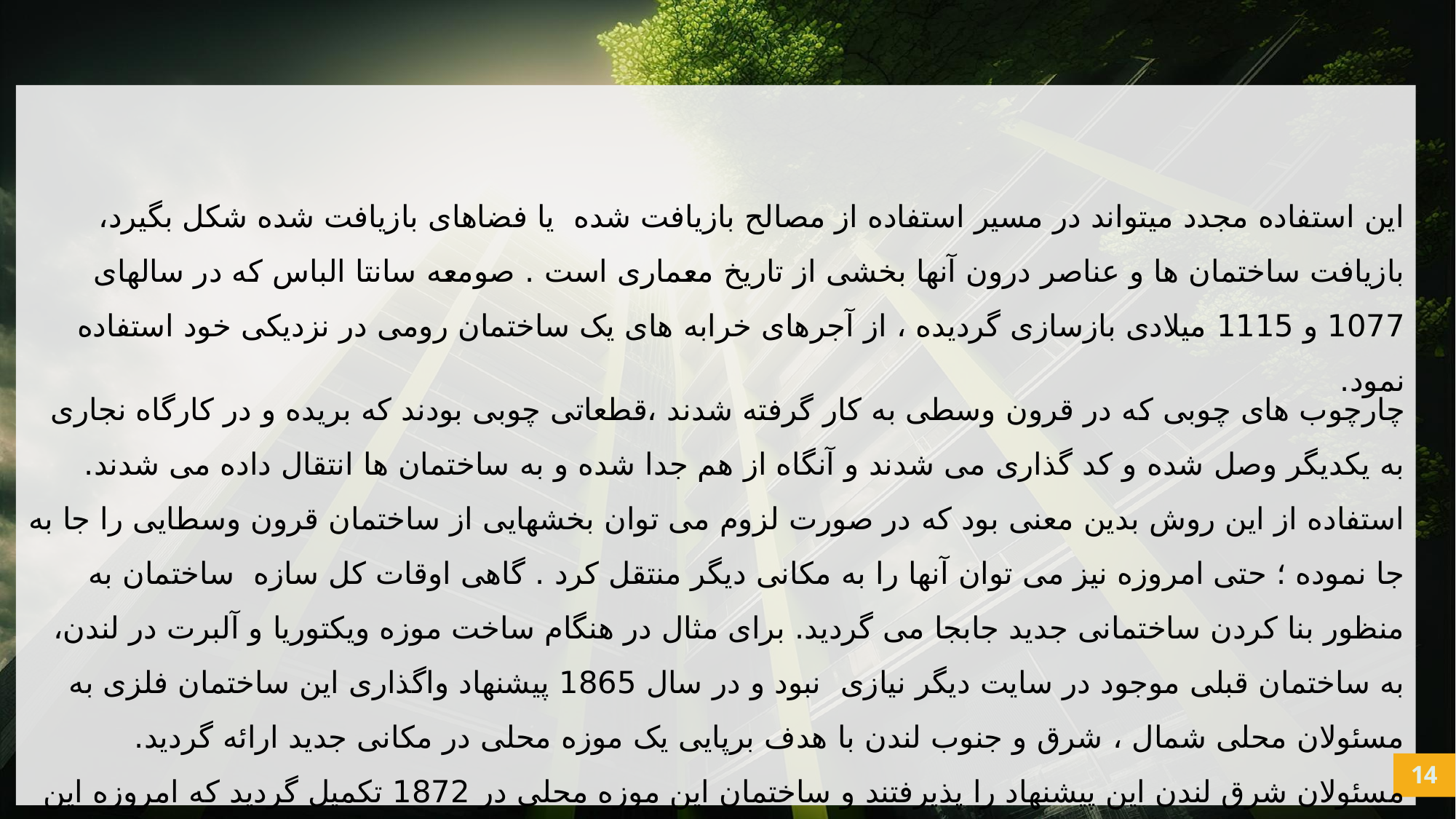

این استفاده مجدد میتواند در مسیر استفاده از مصالح بازیافت شده  یا فضاهای بازیافت شده شکل بگیرد، بازیافت ساختمان ها و عناصر درون آنها بخشی از تاریخ معماری است . صومعه سانتا الباس که در سالهای 1077 و 1115 میلادی بازسازی گردیده ، از آجرهای خرابه های یک ساختمان رومی در نزدیکی خود استفاده نمود.
چارچوب های چوبی که در قرون وسطی به کار گرفته شدند ،قطعاتی چوبی بودند که بریده و در کارگاه نجاری به یکدیگر وصل شده و کد گذاری می شدند و آنگاه از هم جدا شده و به ساختمان ها انتقال داده می شدند. استفاده از این روش بدین معنی بود که در صورت لزوم می توان بخشهایی از ساختمان قرون وسطایی را جا به جا نموده ؛ حتی امروزه نیز می توان آنها را به مکانی دیگر منتقل کرد . گاهی اوقات کل سازه  ساختمان به منظور بنا کردن ساختمانی جدید جابجا می گردید. برای مثال در هنگام ساخت موزه ویکتوریا و آلبرت در لندن،  به ساختمان قبلی موجود در سایت دیگر نیازی  نبود و در سال 1865 پیشنهاد واگذاری این ساختمان فلزی به مسئولان محلی شمال ، شرق و جنوب لندن با هدف برپایی یک موزه محلی در مکانی جدید ارائه گردید. مسئولان شرق لندن این پیشنهاد را پذیرفتند و ساختمان این موزه محلی در 1872 تکمیل گردید که امروزه این مکان به موزه کودکان بدل گردیده است .
14